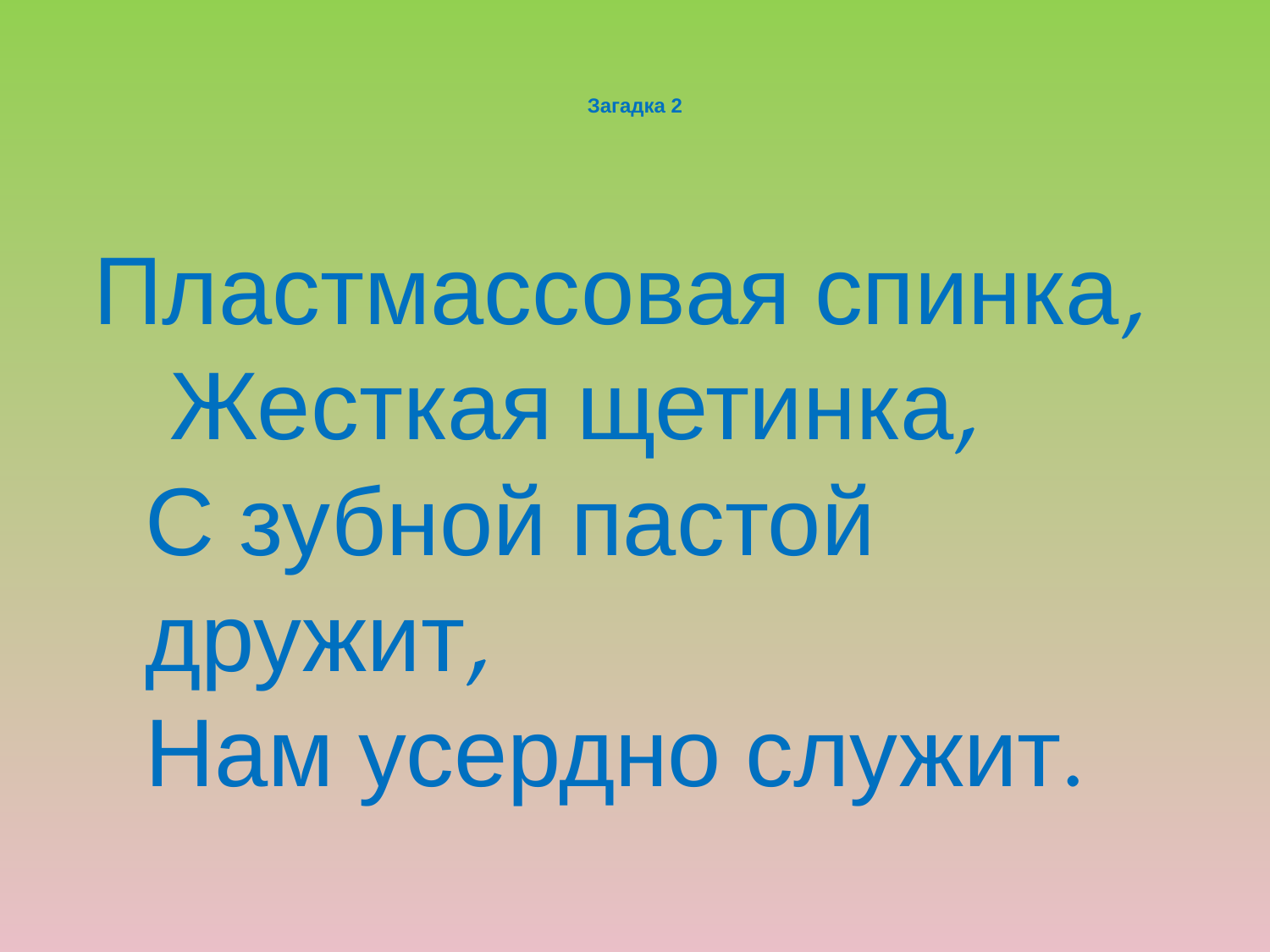

# Загадка 2
Пластмассовая спинка,
 Жесткая щетинка,
С зубной пастой дружит,
Нам усердно служит.